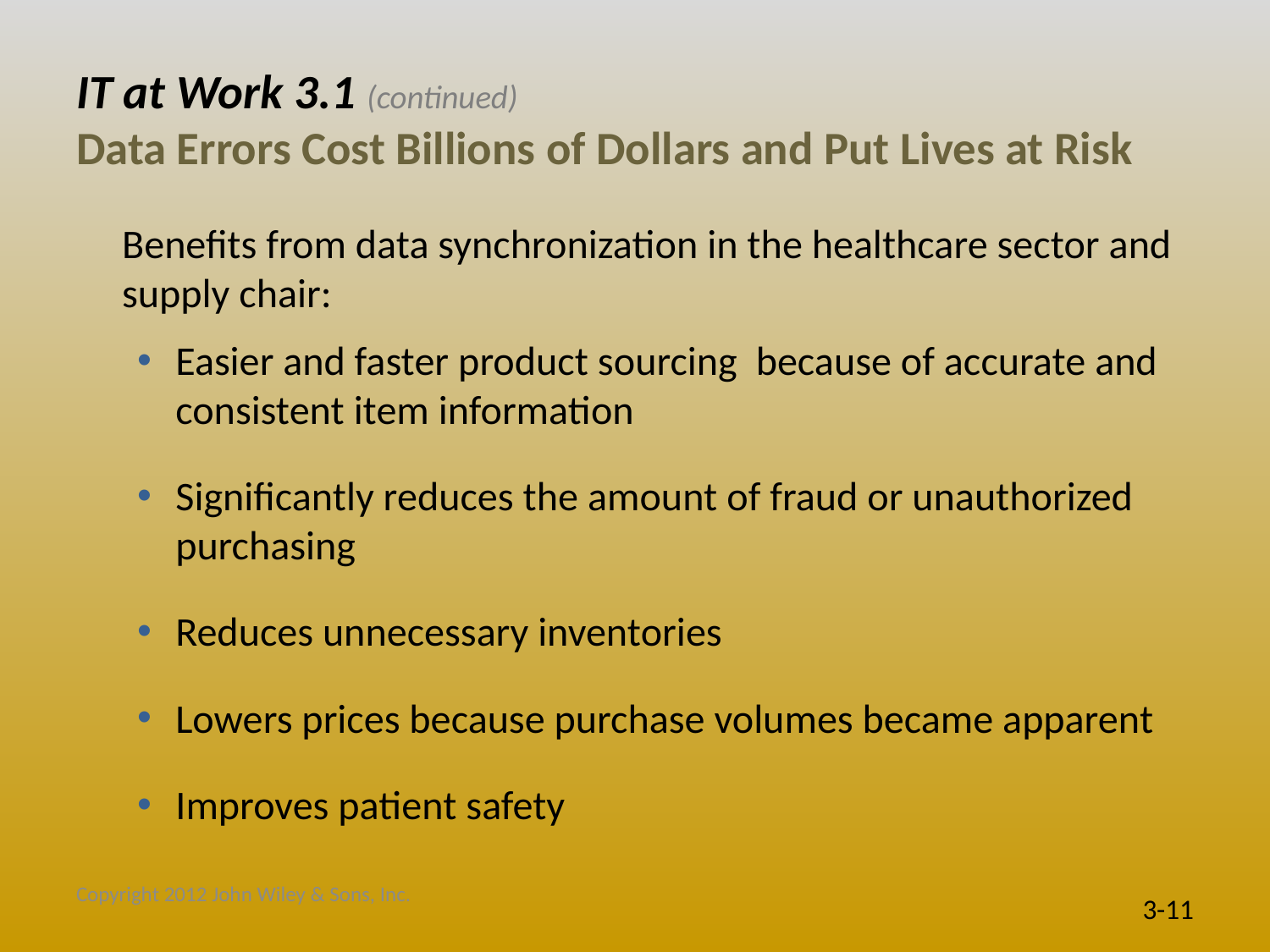

# IT at Work 3.1 (continued) Data Errors Cost Billions of Dollars and Put Lives at Risk
Benefits from data synchronization in the healthcare sector and supply chair:
Easier and faster product sourcing  because of accurate and consistent item information
Significantly reduces the amount of fraud or unauthorized purchasing
Reduces unnecessary inventories
Lowers prices because purchase volumes became apparent
Improves patient safety
Copyright 2012 John Wiley & Sons, Inc.
3-11